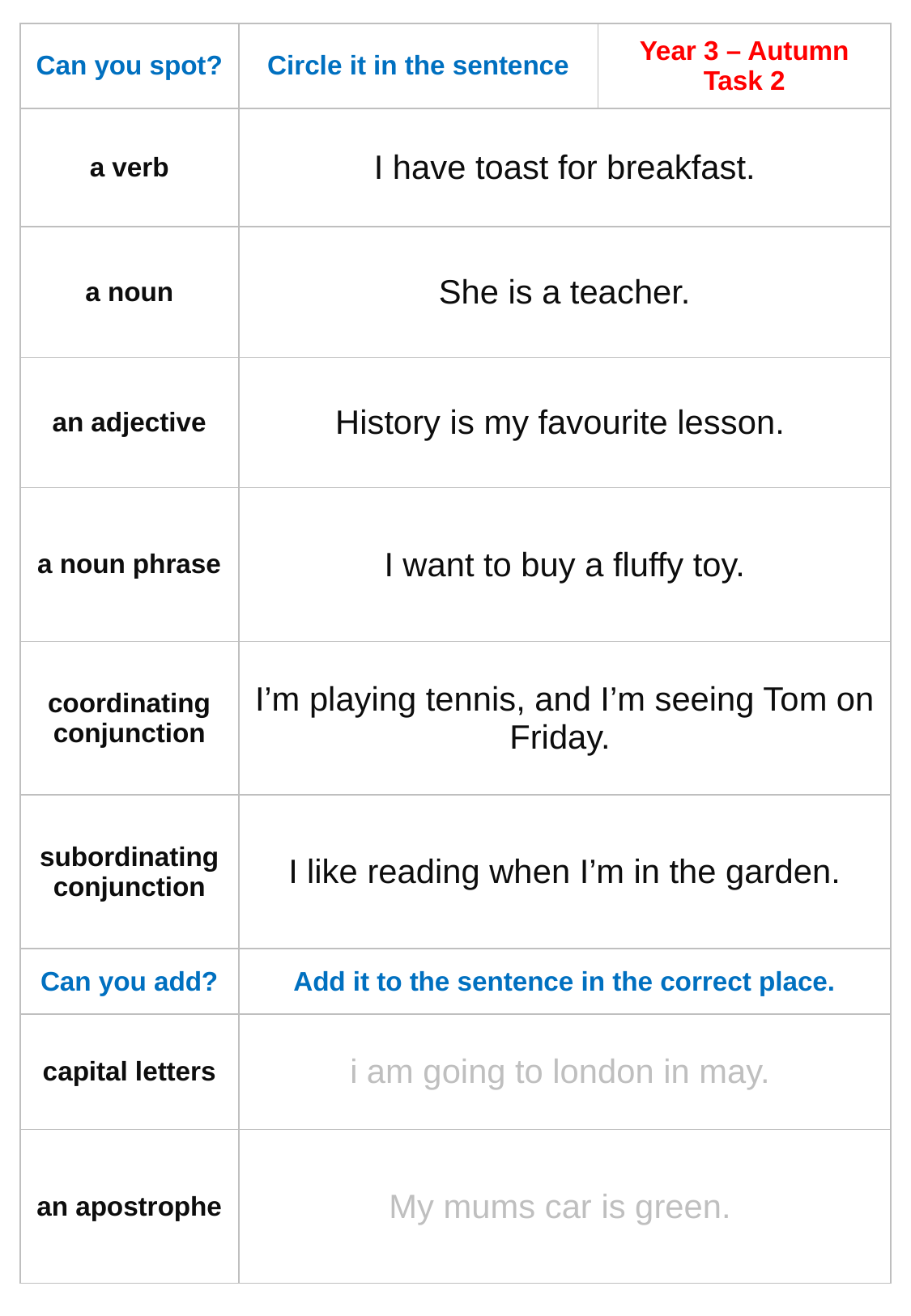

| Can you spot? | Circle it in the sentence | Year 3 – Autumn Task 2 |
| --- | --- | --- |
| a verb | I have toast for breakfast. |  |
| a noun | She is a teacher. |  |
| an adjective | History is my favourite lesson. |  |
| a noun phrase | I want to buy a fluffy toy. |  |
| coordinating conjunction | I’m playing tennis, and I’m seeing Tom on Friday. |  |
| subordinating conjunction | I like reading when I’m in the garden. |  |
| Can you add? | Add it to the sentence in the correct place. |  |
| capital letters | i am going to london in may. |  |
| an apostrophe | My mums car is green. |  |